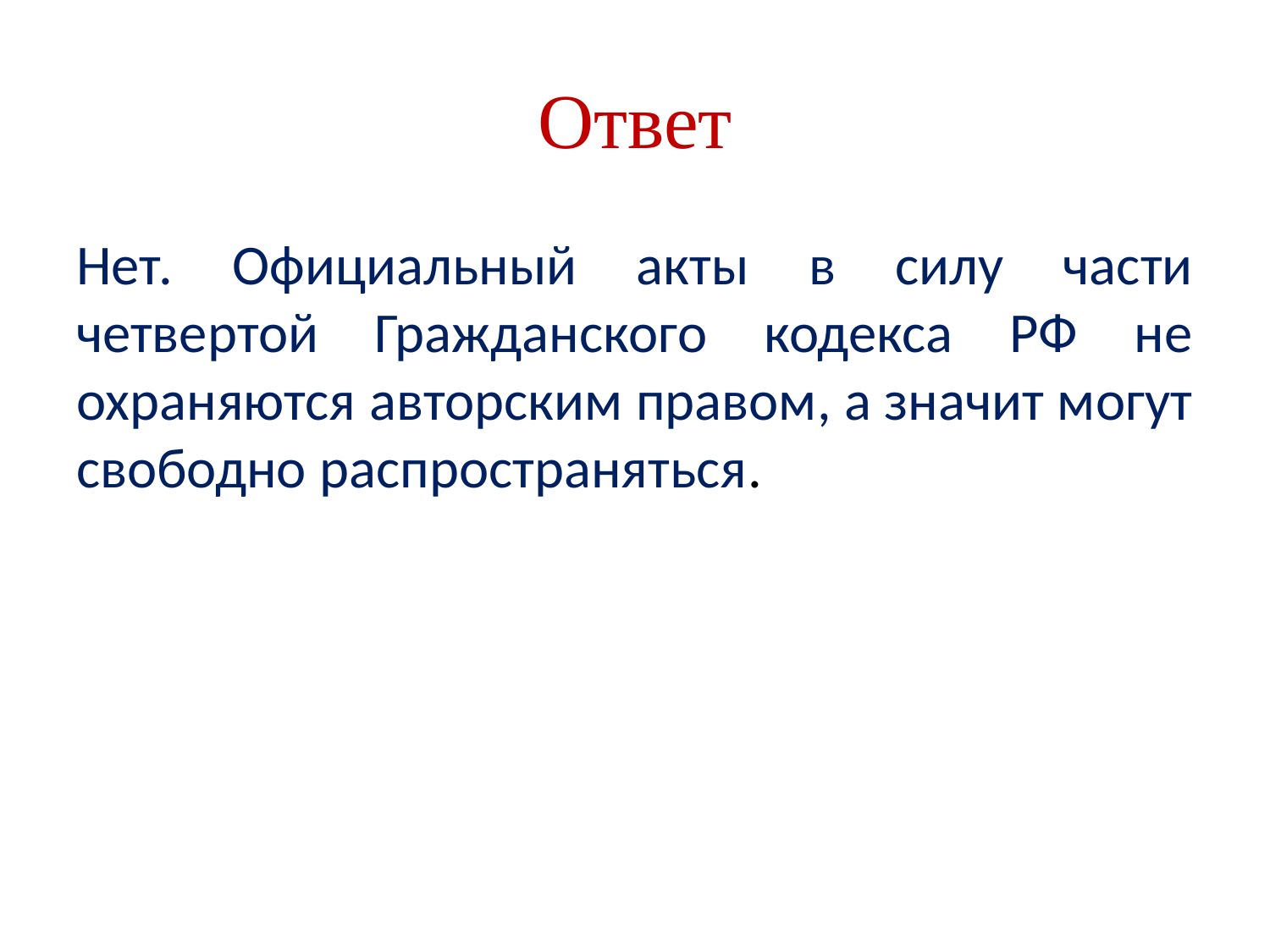

# Ответ
Нет. Официальный акты в силу части четвертой Гражданского кодекса РФ не охраняются авторским правом, а значит могут свободно распространяться.